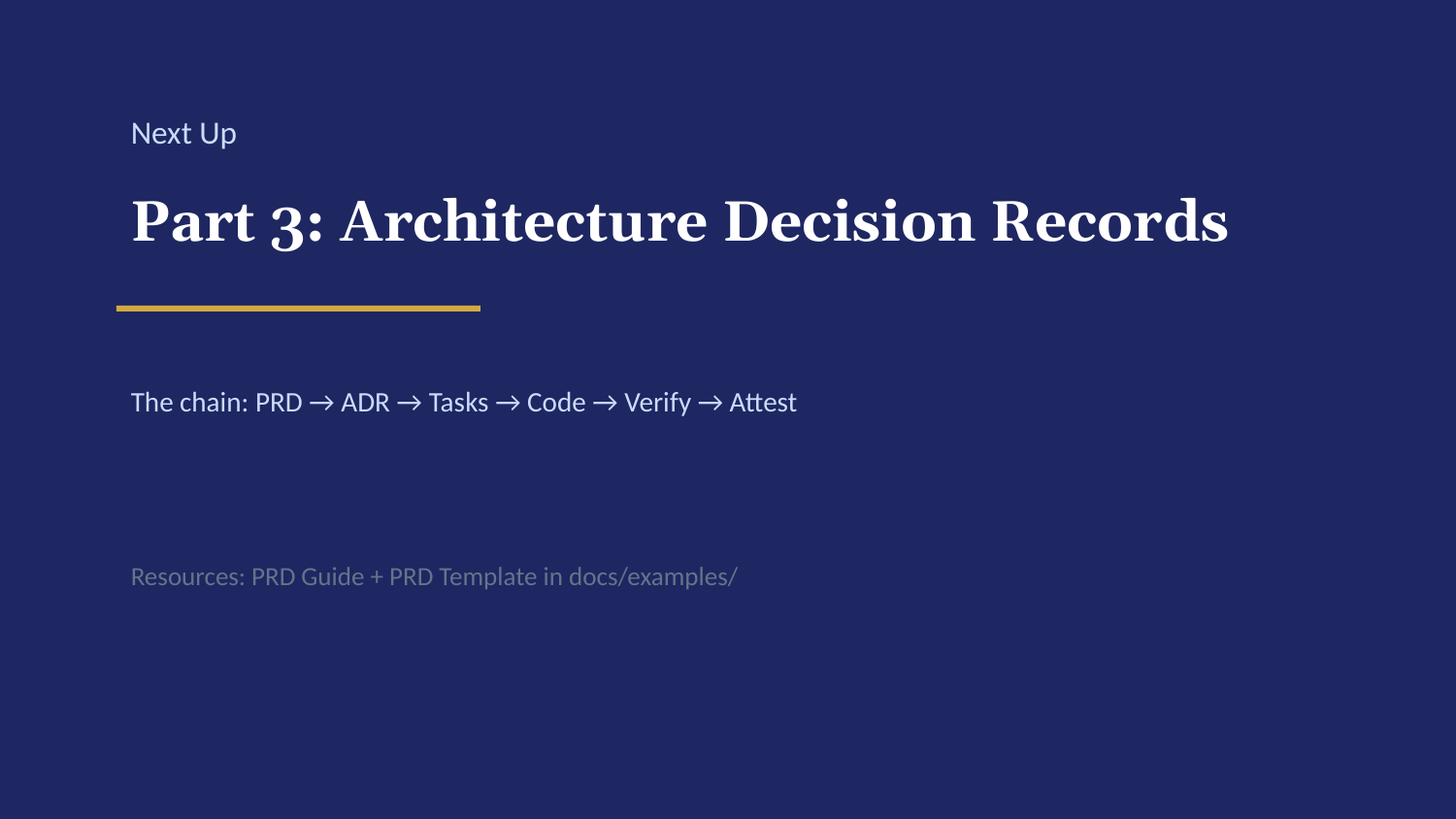

Next Up
Part 3: Architecture Decision Records

The chain: PRD → ADR → Tasks → Code → Verify → Attest
Resources: PRD Guide + PRD Template in docs/examples/